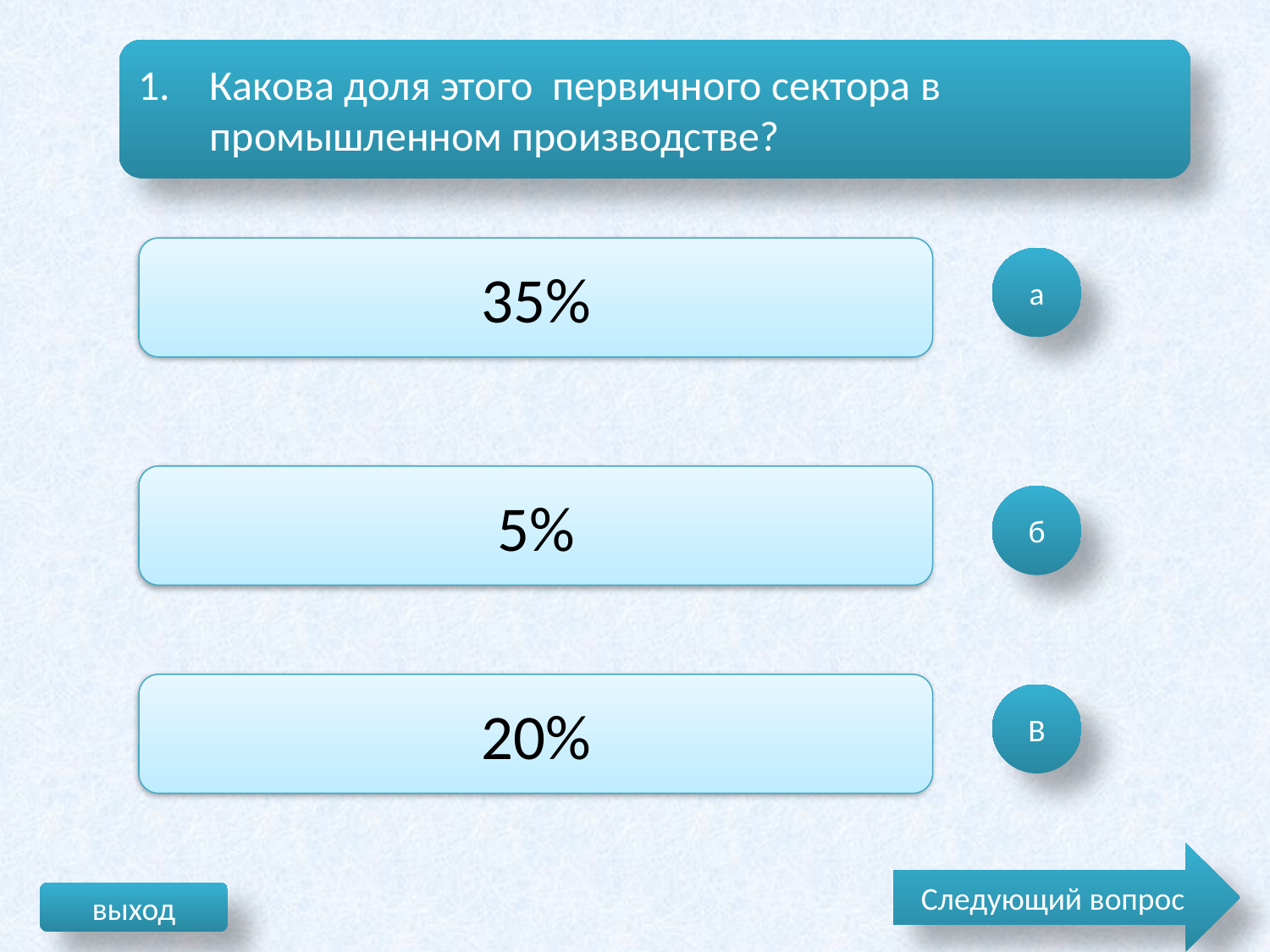

Какова доля этого  первичного сектора в промышленном производстве?
35%
а
5%
б
20%
В
Следующий вопрос
выход